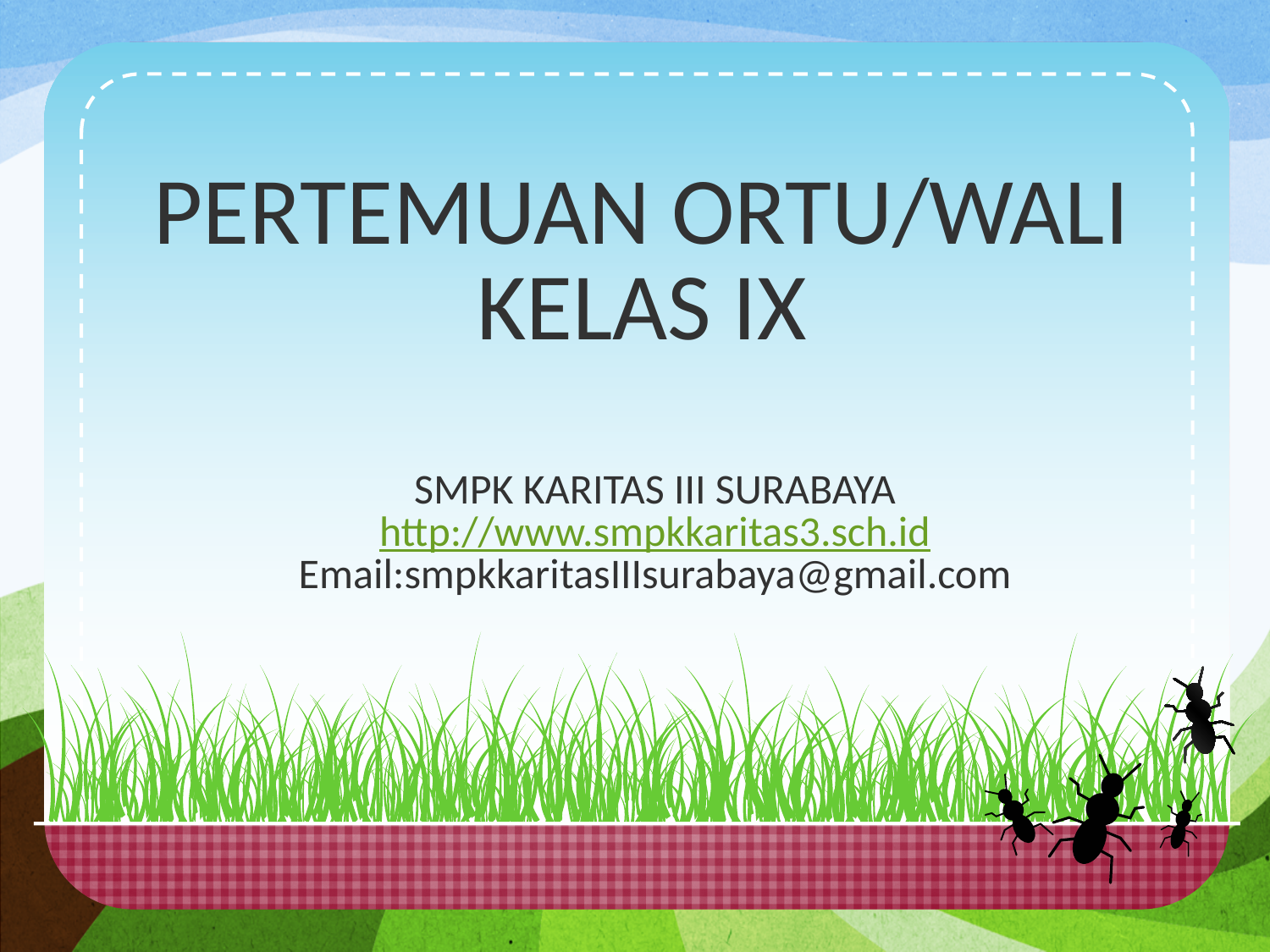

# PERTEMUAN ORTU/WALI KELAS IX
SMPK KARITAS III SURABAYA
http://www.smpkkaritas3.sch.id
Email:smpkkaritasIIIsurabaya@gmail.com